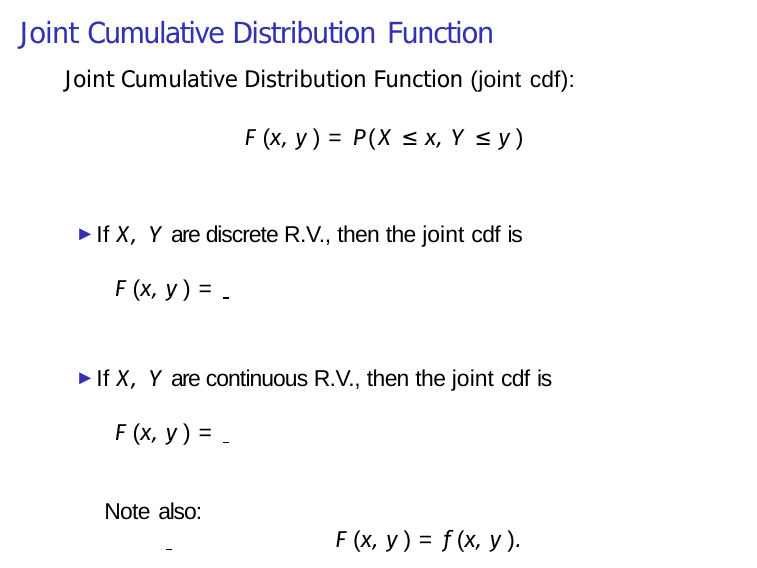

# Joint Cumulative Distribution Function
Joint Cumulative Distribution Function (joint cdf):

F (x, y ) = P(X ≤ x, Y ≤ y )

► If X, Y are discrete R.V., then the joint cdf is
F (x, y ) =

► If X, Y are continuous R.V., then the joint cdf is
F (x, y ) =

Note also:
 	F (x, y ) = f (x, y ).